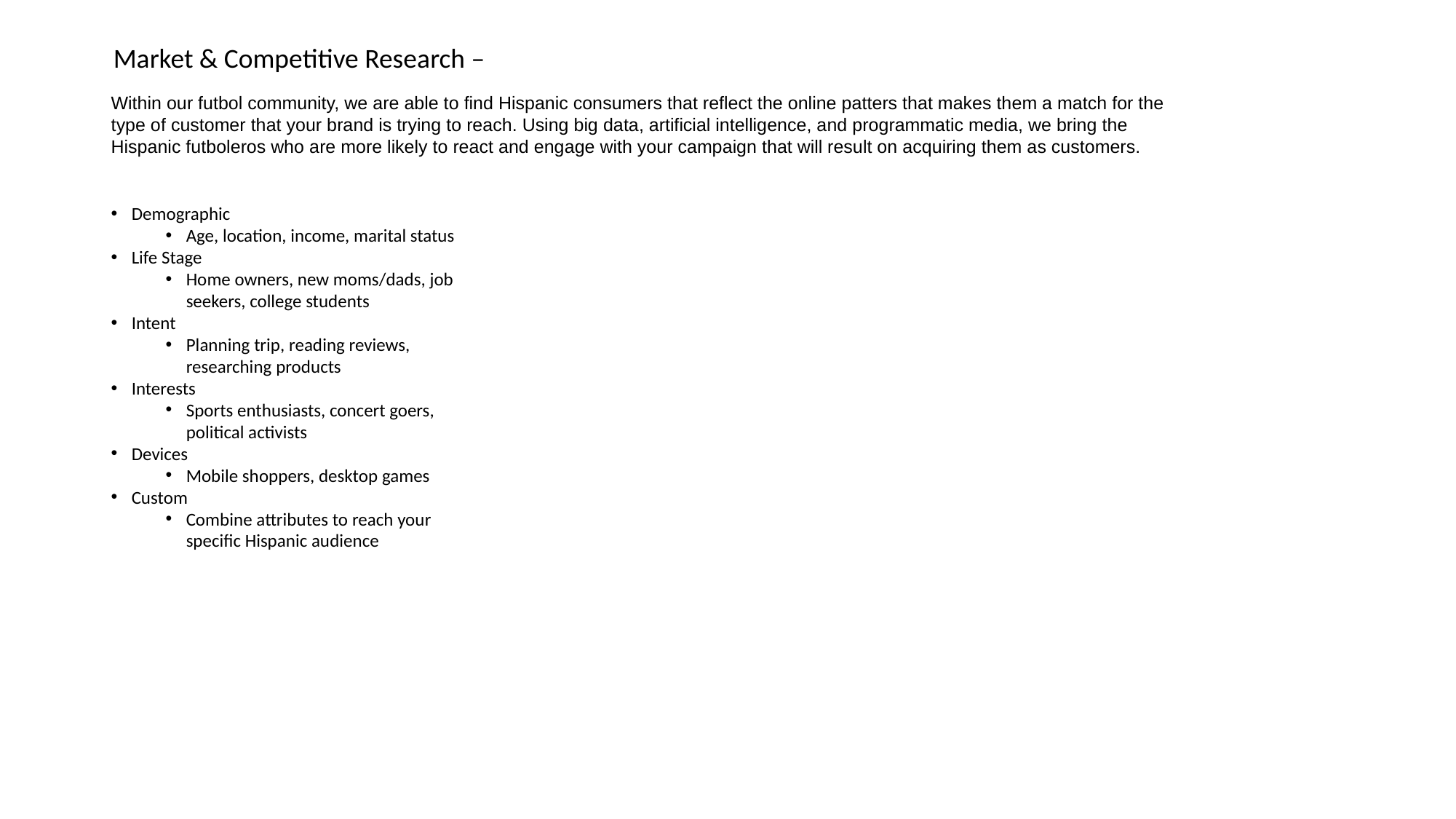

Market & Competitive Research –
Within our futbol community, we are able to find Hispanic consumers that reflect the online patters that makes them a match for the type of customer that your brand is trying to reach. Using big data, artificial intelligence, and programmatic media, we bring the Hispanic futboleros who are more likely to react and engage with your campaign that will result on acquiring them as customers.
Demographic
Age, location, income, marital status
Life Stage
Home owners, new moms/dads, job seekers, college students
Intent
Planning trip, reading reviews, researching products
Interests
Sports enthusiasts, concert goers, political activists
Devices
Mobile shoppers, desktop games
Custom
Combine attributes to reach your specific Hispanic audience